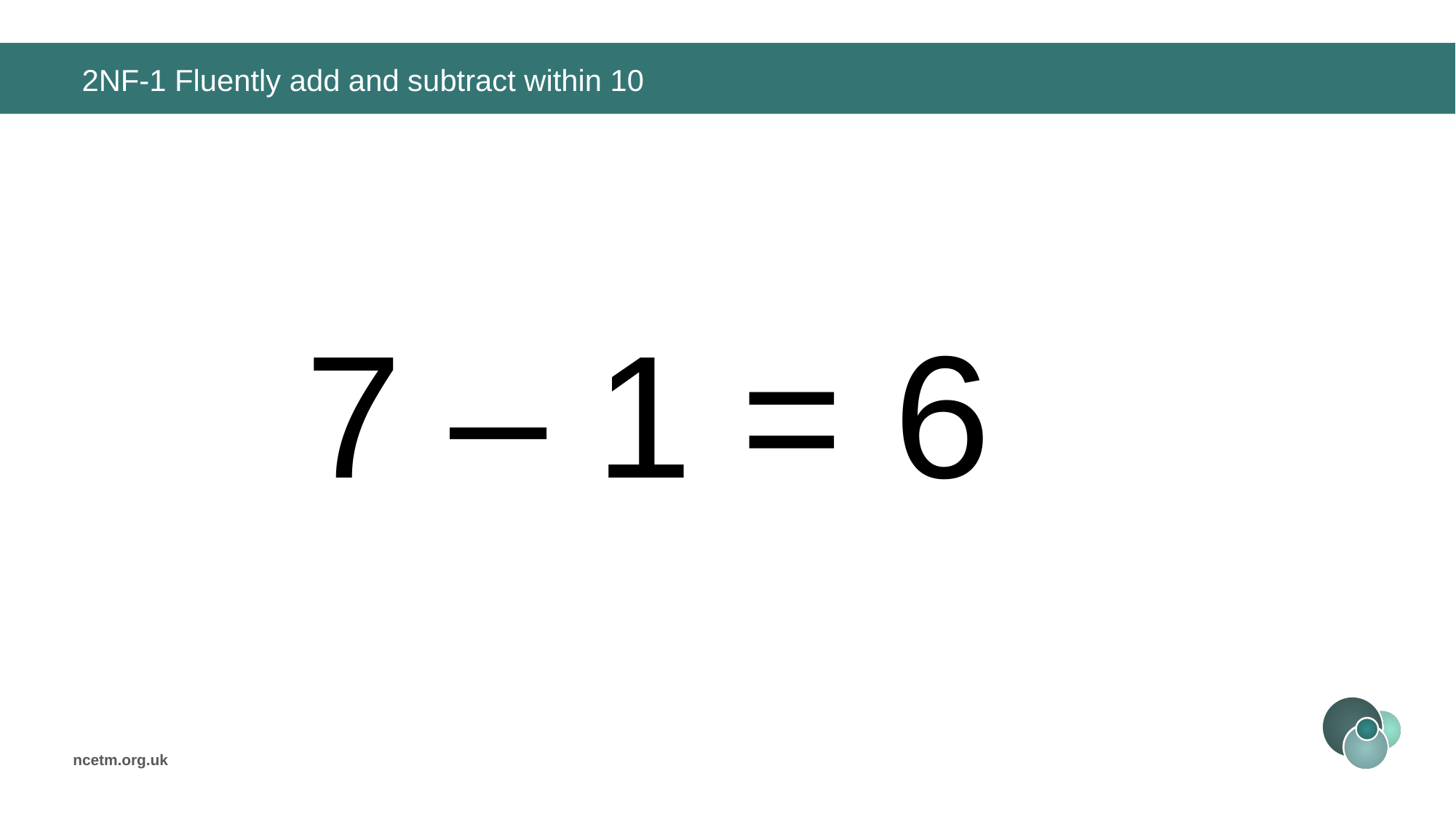

# 2NF-1 Fluently add and subtract within 10
7 – 1 =
6